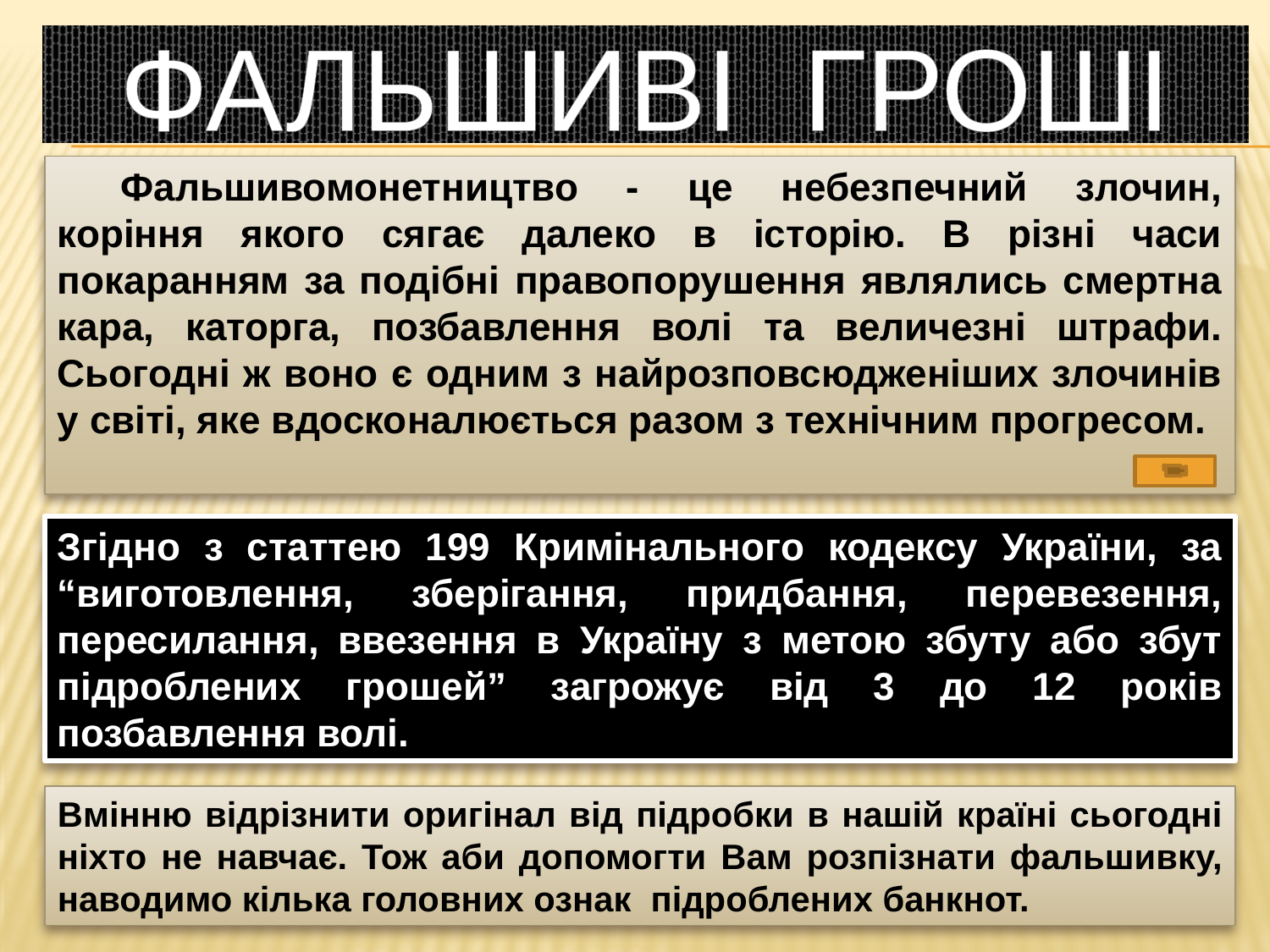

# ФАЛЬШИВІ  ГРОШІ
Фальшивомонетництво - це небезпечний злочин, коріння якого сягає далеко в історію. В різні часи покаранням за подібні правопорушення являлись смертна кара, каторга, позбавлення волі та величезні штрафи. Сьогодні ж воно є одним з найрозповсюдженіших злочинів у світі, яке вдосконалюється разом з технічним прогресом.

Згідно з статтею 199 Кримінального кодексу України, за “виготовлення, зберігання, придбання, перевезення, пересилання, ввезення в Україну з метою збуту або збут підроблених грошей” загрожує від 3 до 12 років позбавлення волі.
Вмінню відрізнити оригінал від підробки в нашій країні сьогодні ніхто не навчає. Тож аби допомогти Вам розпізнати фальшивку, наводимо кілька головних ознак  підроблених банкнот.